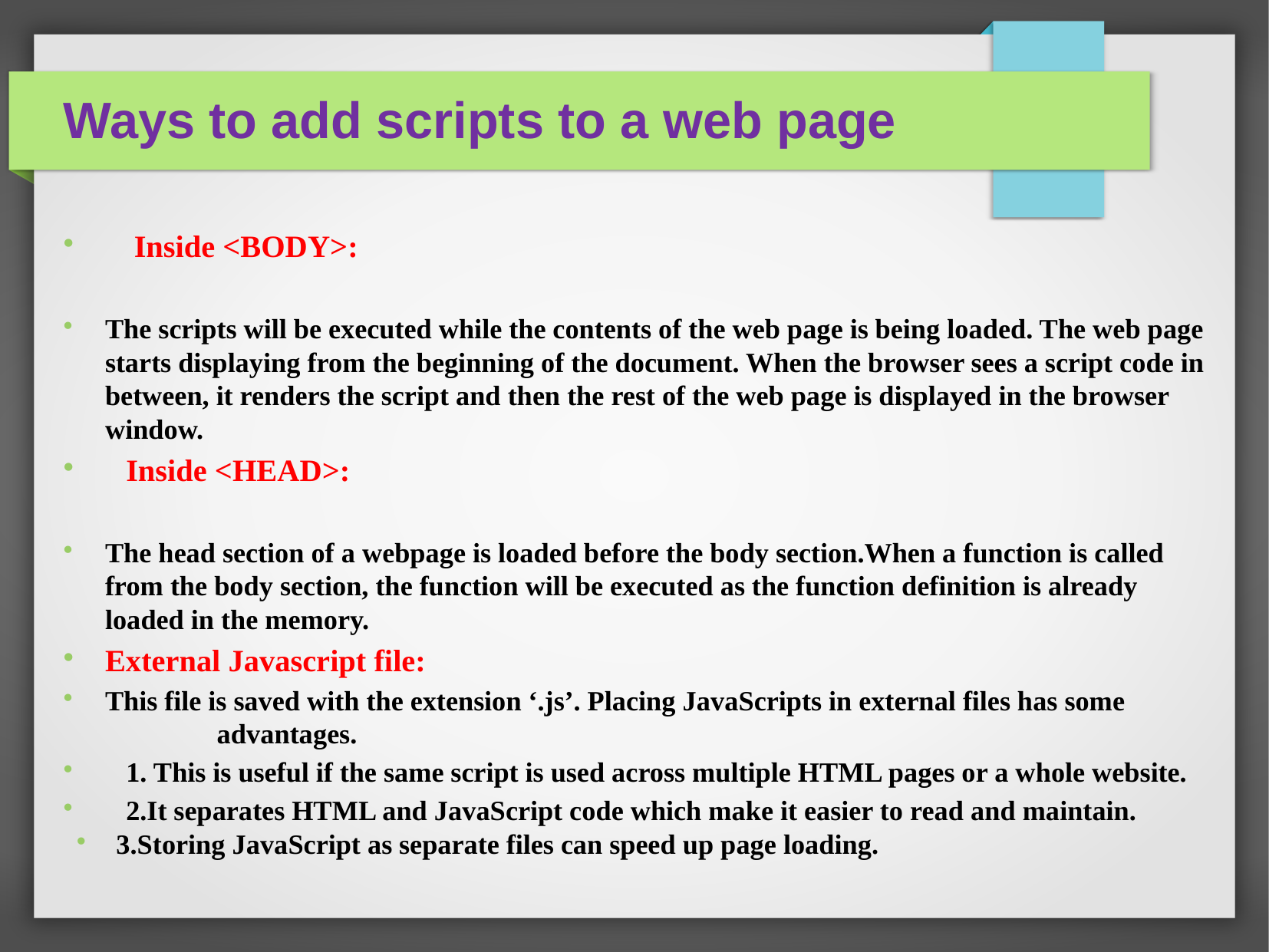

Ways to add scripts to a web page
 Inside <BODY>:

The scripts will be executed while the contents of the web page is being loaded. The web page starts displaying from the beginning of the document. When the browser sees a script code in between, it renders the script and then the rest of the web page is displayed in the browser window.
Inside <HEAD>:

The head section of a webpage is loaded before the body section.When a function is called from the body section, the function will be executed as the function definition is already loaded in the memory.
External Javascript file:
This file is saved with the extension ‘.js’. Placing JavaScripts in external files has some 	advantages.
1. This is useful if the same script is used across multiple HTML pages or a whole website.
2.It separates HTML and JavaScript code which make it easier to read and maintain.
3.Storing JavaScript as separate files can speed up page loading.